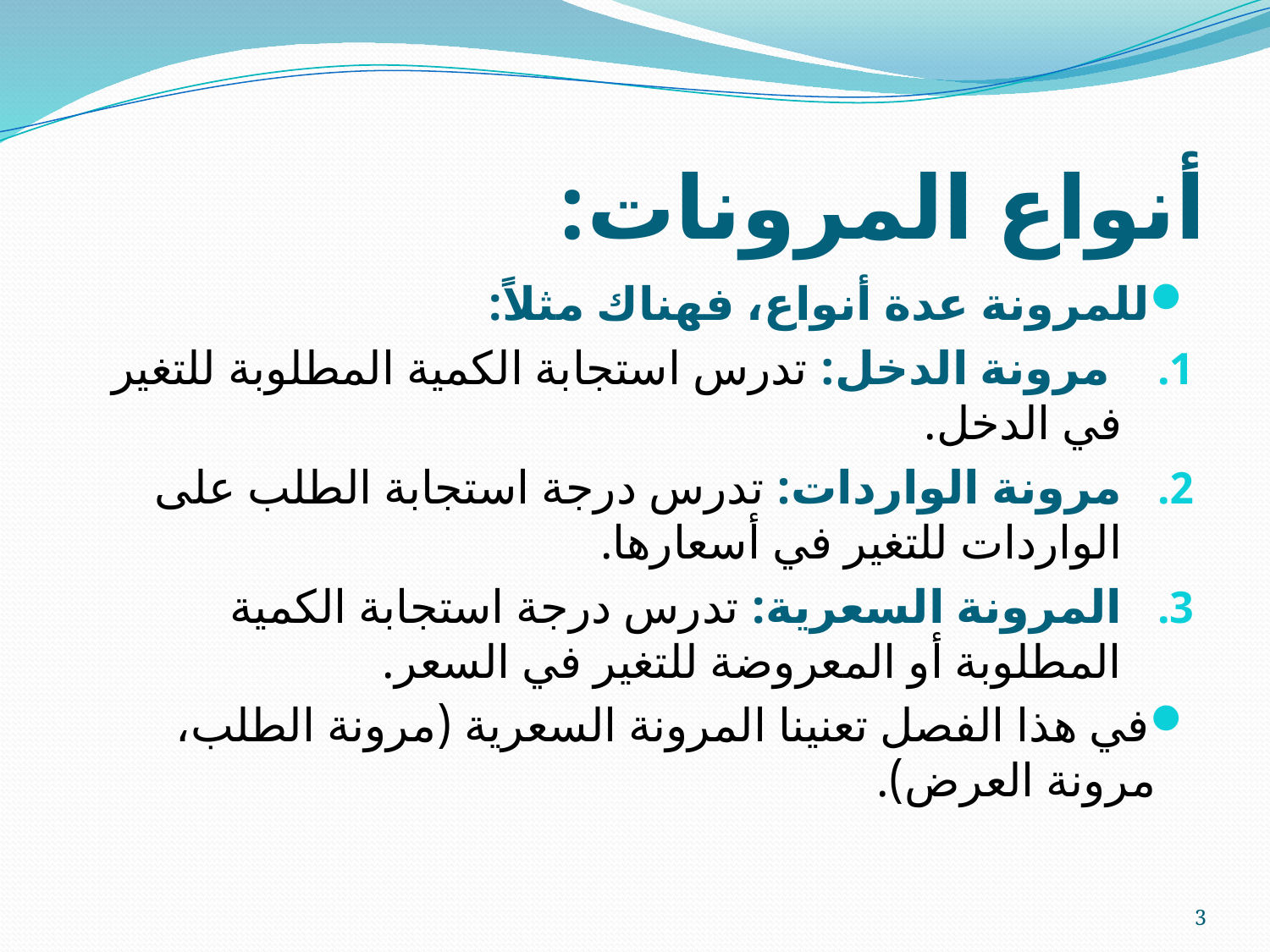

# أنواع المرونات:
للمرونة عدة أنواع، فهناك مثلاً:
 مرونة الدخل: تدرس استجابة الكمية المطلوبة للتغير في الدخل.
مرونة الواردات: تدرس درجة استجابة الطلب على الواردات للتغير في أسعارها.
المرونة السعرية: تدرس درجة استجابة الكمية المطلوبة أو المعروضة للتغير في السعر.
في هذا الفصل تعنينا المرونة السعرية (مرونة الطلب، مرونة العرض).
3